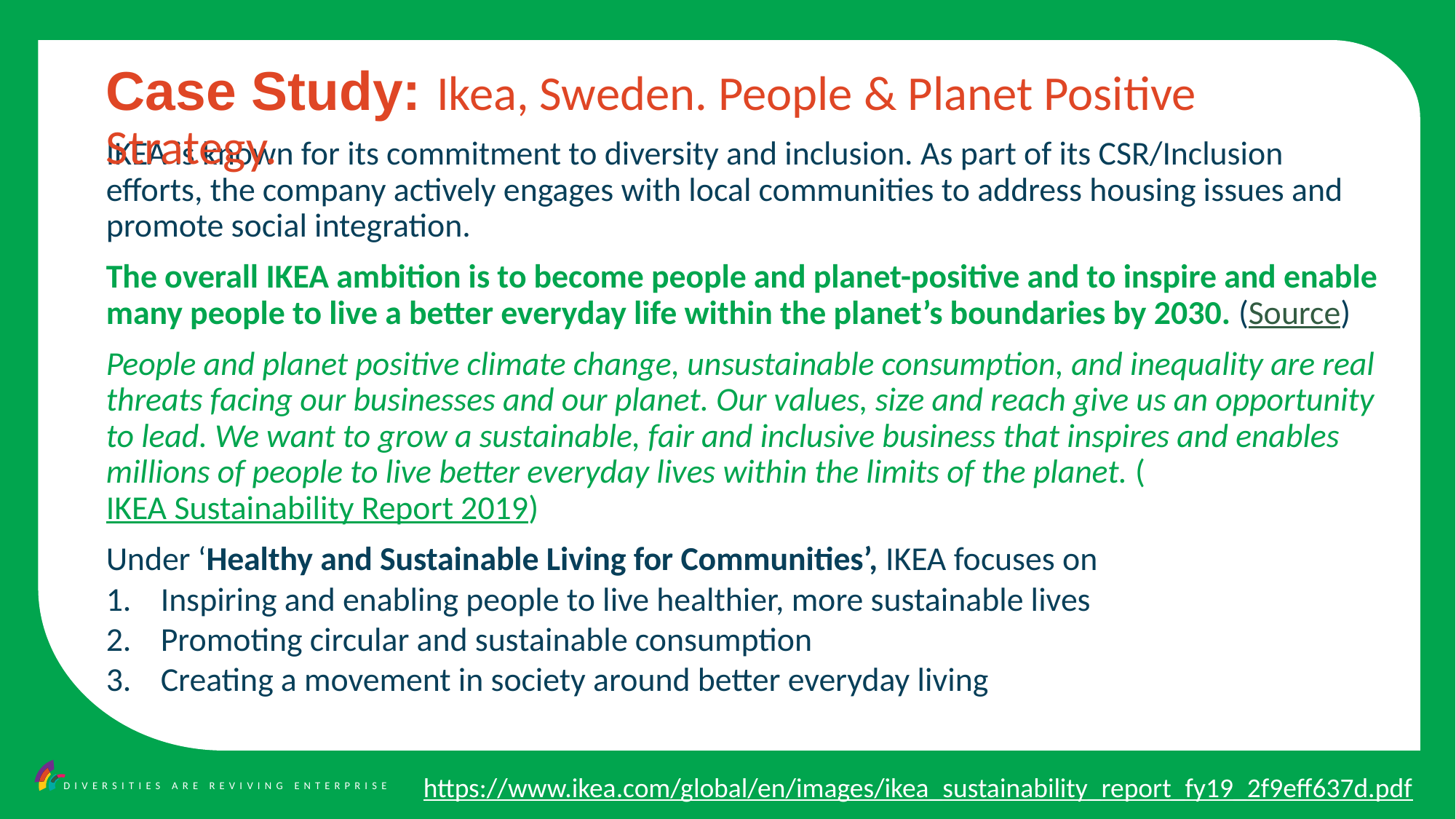

Case Study: Ikea, Sweden. People & Planet Positive Strategy.
IKEA is known for its commitment to diversity and inclusion. As part of its CSR/Inclusion efforts, the company actively engages with local communities to address housing issues and promote social integration.
The overall IKEA ambition is to become people and planet-positive and to inspire and enable many people to live a better everyday life within the planet’s boundaries by 2030. (Source)
People and planet positive climate change, unsustainable consumption, and inequality are real threats facing our businesses and our planet. Our values, size and reach give us an opportunity to lead. We want to grow a sustainable, fair and inclusive business that inspires and enables millions of people to live better everyday lives within the limits of the planet. (IKEA Sustainability Report 2019)
Under ‘Healthy and Sustainable Living for Communities’, IKEA focuses on
Inspiring and enabling people to live healthier, more sustainable lives
Promoting circular and sustainable consumption
Creating a movement in society around better everyday living

https://www.ikea.com/global/en/images/ikea_sustainability_report_fy19_2f9eff637d.pdf